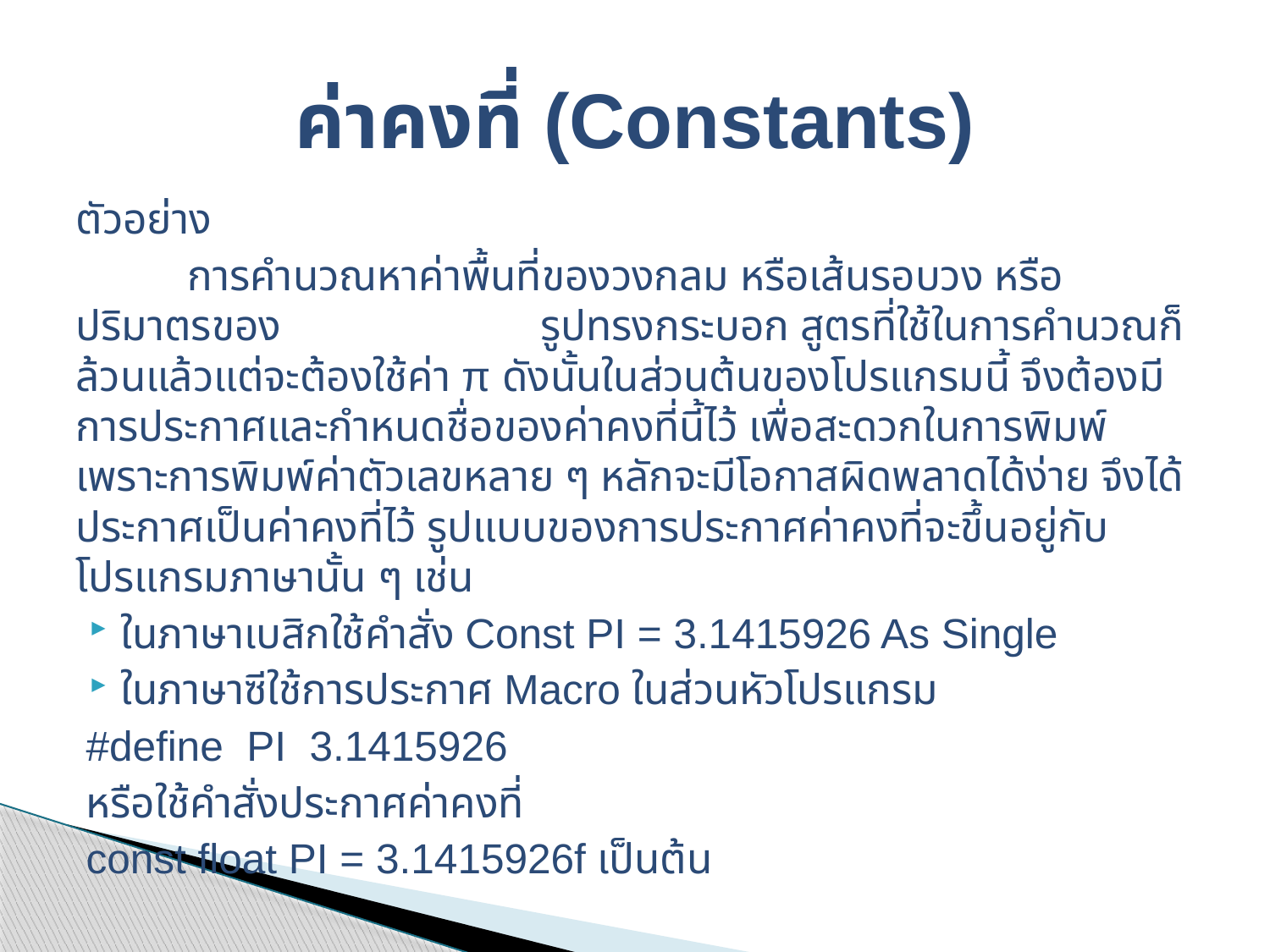

# ค่าคงที่ (Constants)
ตัวอย่าง
	การคำนวณหาค่าพื้นที่ของวงกลม หรือเส้นรอบวง หรือปริมาตรของ                        รูปทรงกระบอก สูตรที่ใช้ในการคำนวณก็ล้วนแล้วแต่จะต้องใช้ค่า π ดังนั้นในส่วนต้นของโปรแกรมนี้ จึงต้องมีการประกาศและกำหนดชื่อของค่าคงที่นี้ไว้ เพื่อสะดวกในการพิมพ์ เพราะการพิมพ์ค่าตัวเลขหลาย ๆ หลักจะมีโอกาสผิดพลาดได้ง่าย จึงได้ประกาศเป็นค่าคงที่ไว้ รูปแบบของการประกาศค่าคงที่จะขึ้นอยู่กับโปรแกรมภาษานั้น ๆ เช่น
ในภาษาเบสิกใช้คำสั่ง Const PI = 3.1415926 As Single
ในภาษาซีใช้การประกาศ Macro ในส่วนหัวโปรแกรม
#define  PI  3.1415926
หรือใช้คำสั่งประกาศค่าคงที่
const float PI = 3.1415926f เป็นต้น